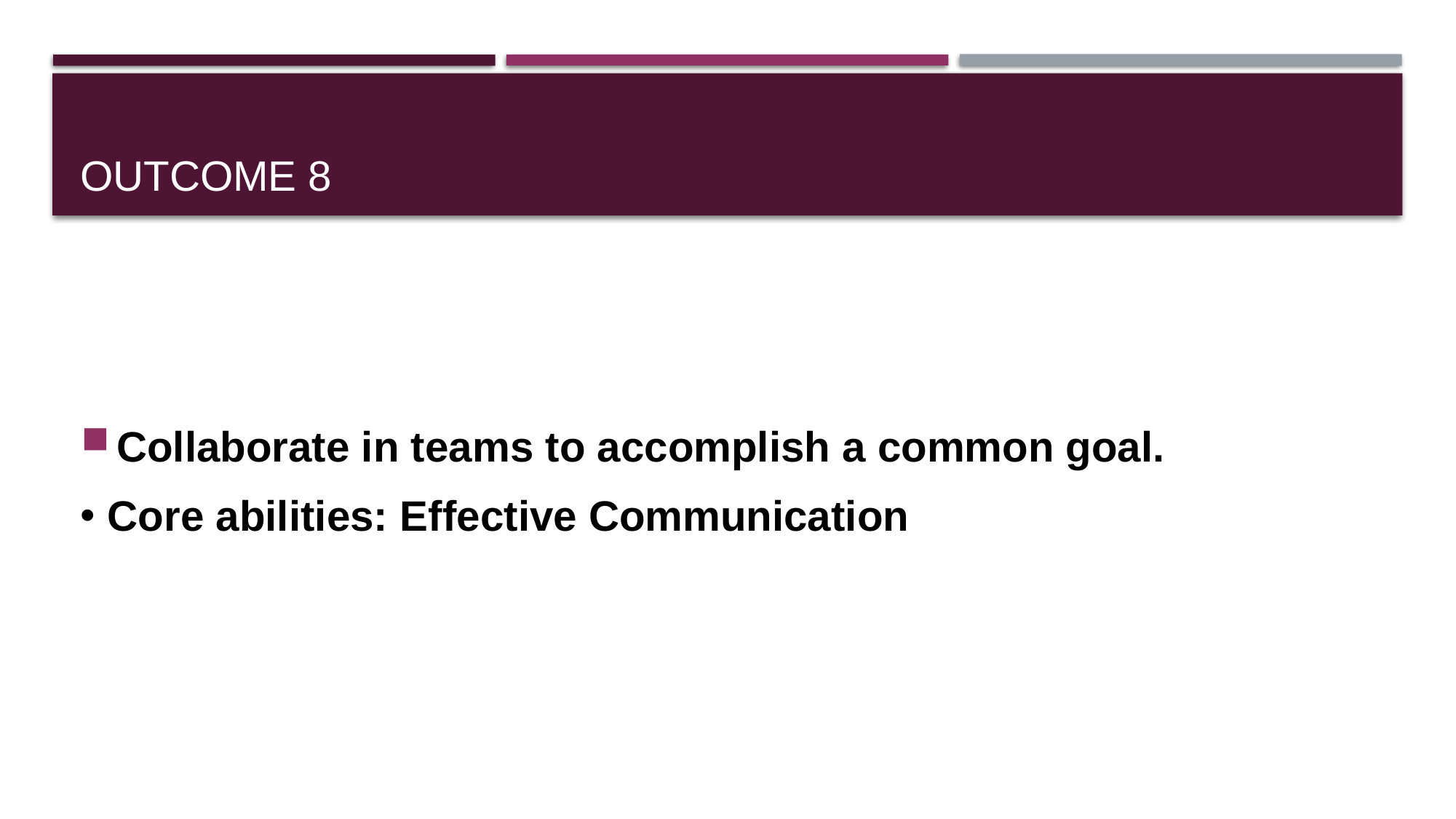

# Outcome 8
Collaborate in teams to accomplish a common goal.
Core abilities: Effective Communication